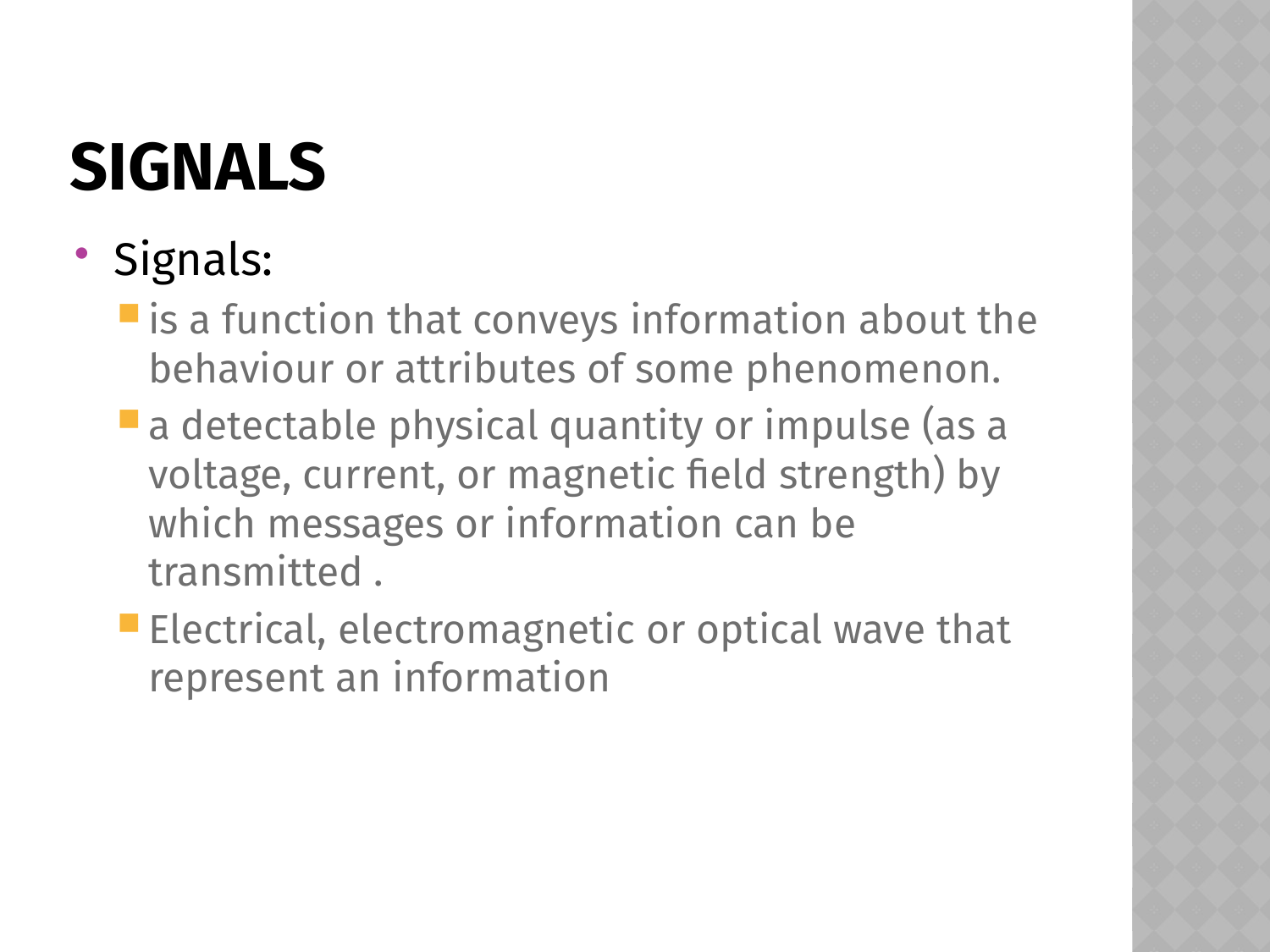

# signals
Signals:
is a function that conveys information about the behaviour or attributes of some phenomenon.
a detectable physical quantity or impulse (as a voltage, current, or magnetic field strength) by which messages or information can be transmitted .
Electrical, electromagnetic or optical wave that represent an information